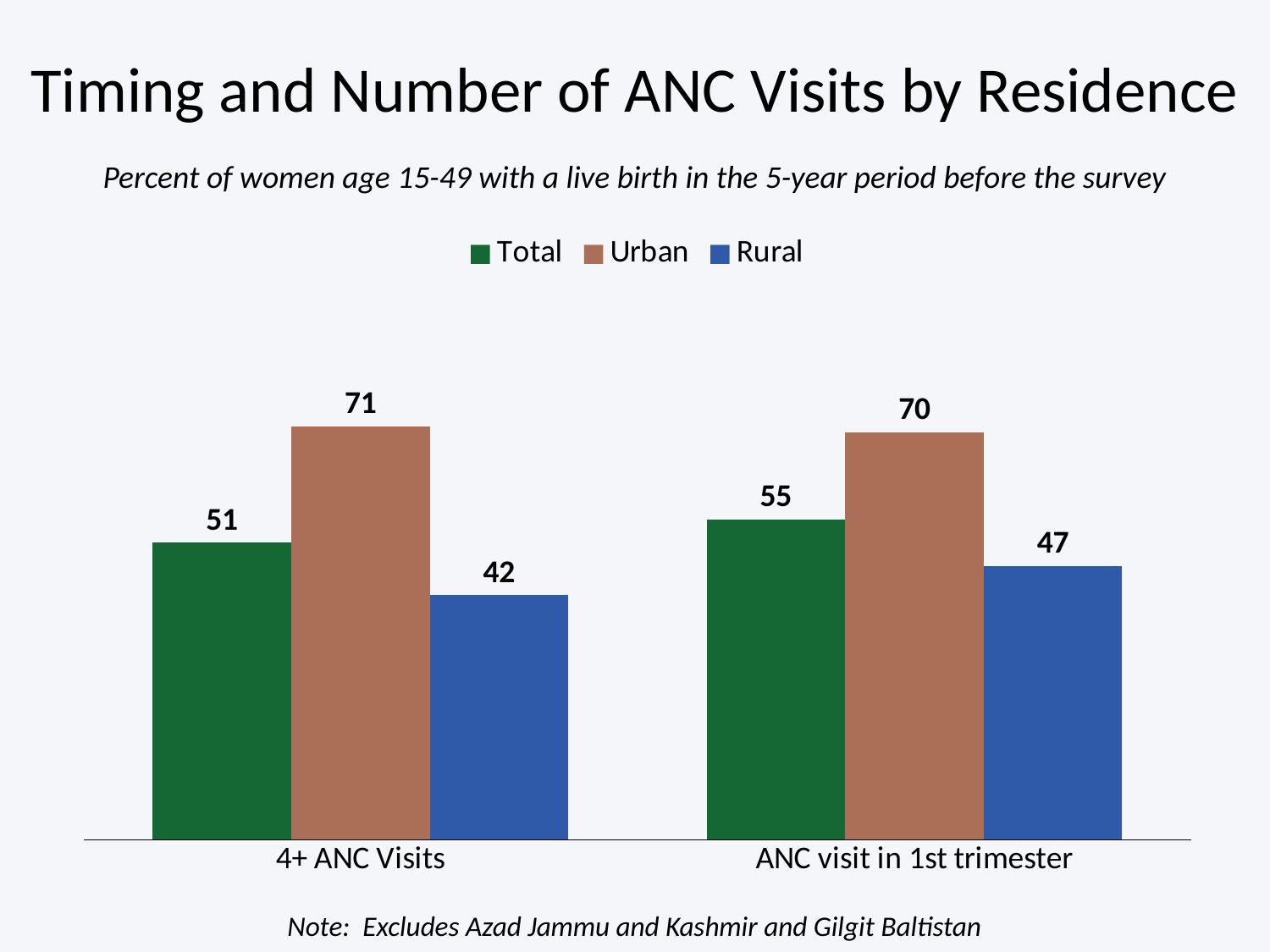

# Timing and Number of ANC Visits by Residence
Percent of women age 15-49 with a live birth in the 5-year period before the survey

### Chart

| Category | Total | Urban | Rural |
|---|---|---|---|
| 4+ ANC Visits | 51.0 | 71.0 | 42.0 |
| ANC visit in 1st trimester | 55.0 | 70.0 | 47.0 |
Note:  Excludes Azad Jammu and Kashmir and Gilgit Baltistan